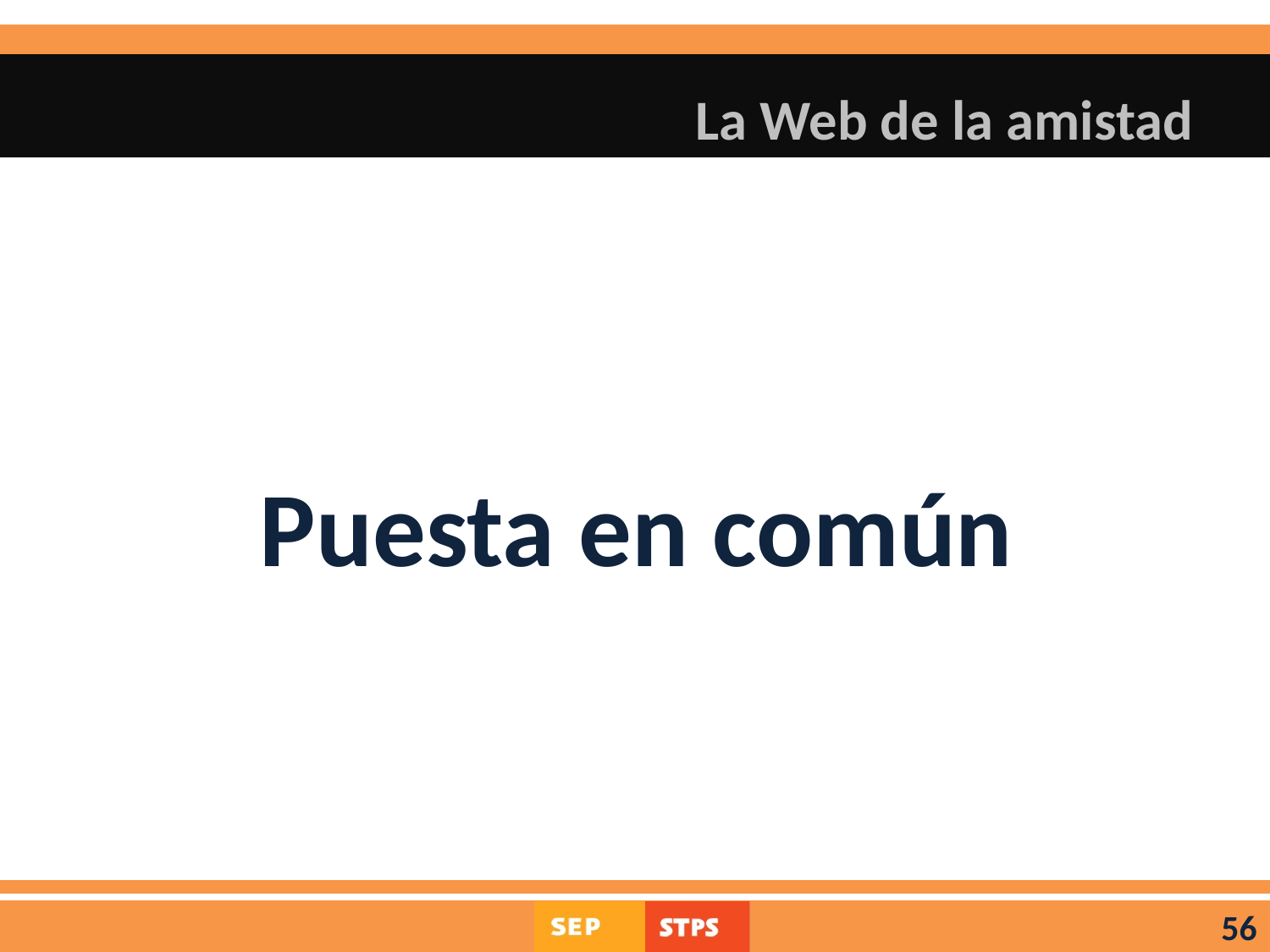

# La Web de la amistad
Puesta en común

56